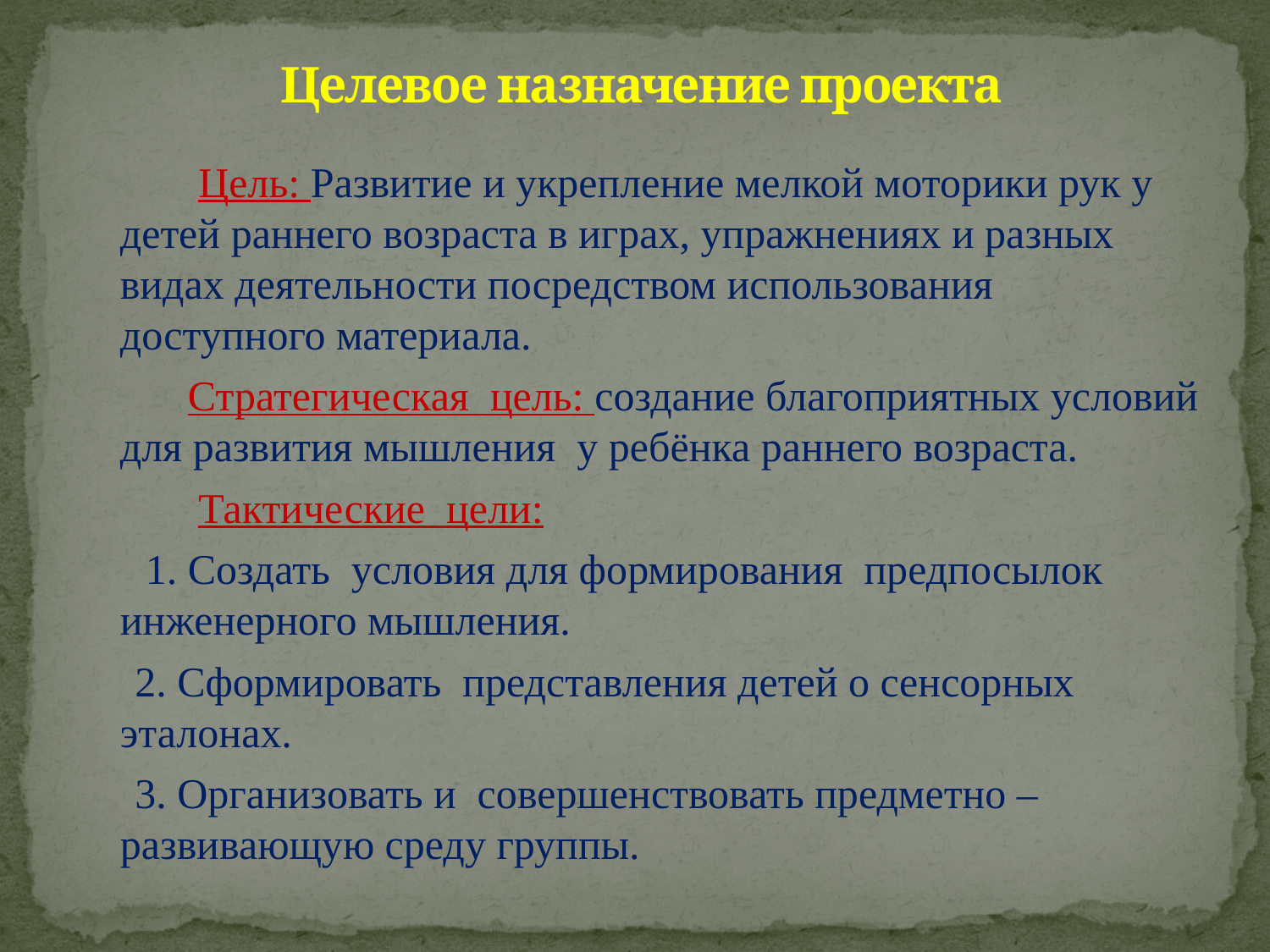

# Целевое назначение проекта
           Цель: Развитие и укрепление мелкой моторики рук у детей раннего возраста в играх, упражнениях и разных видах деятельности посредством использования доступного материала.
          Стратегическая  цель: создание благоприятных условий для развития мышления  у ребёнка раннего возраста.
           Тактические  цели:
      1. Создать  условия для формирования  предпосылок  инженерного мышления.
     2. Сформировать  представления детей о сенсорных эталонах.
     3. Организовать и  совершенствовать предметно – развивающую среду группы.